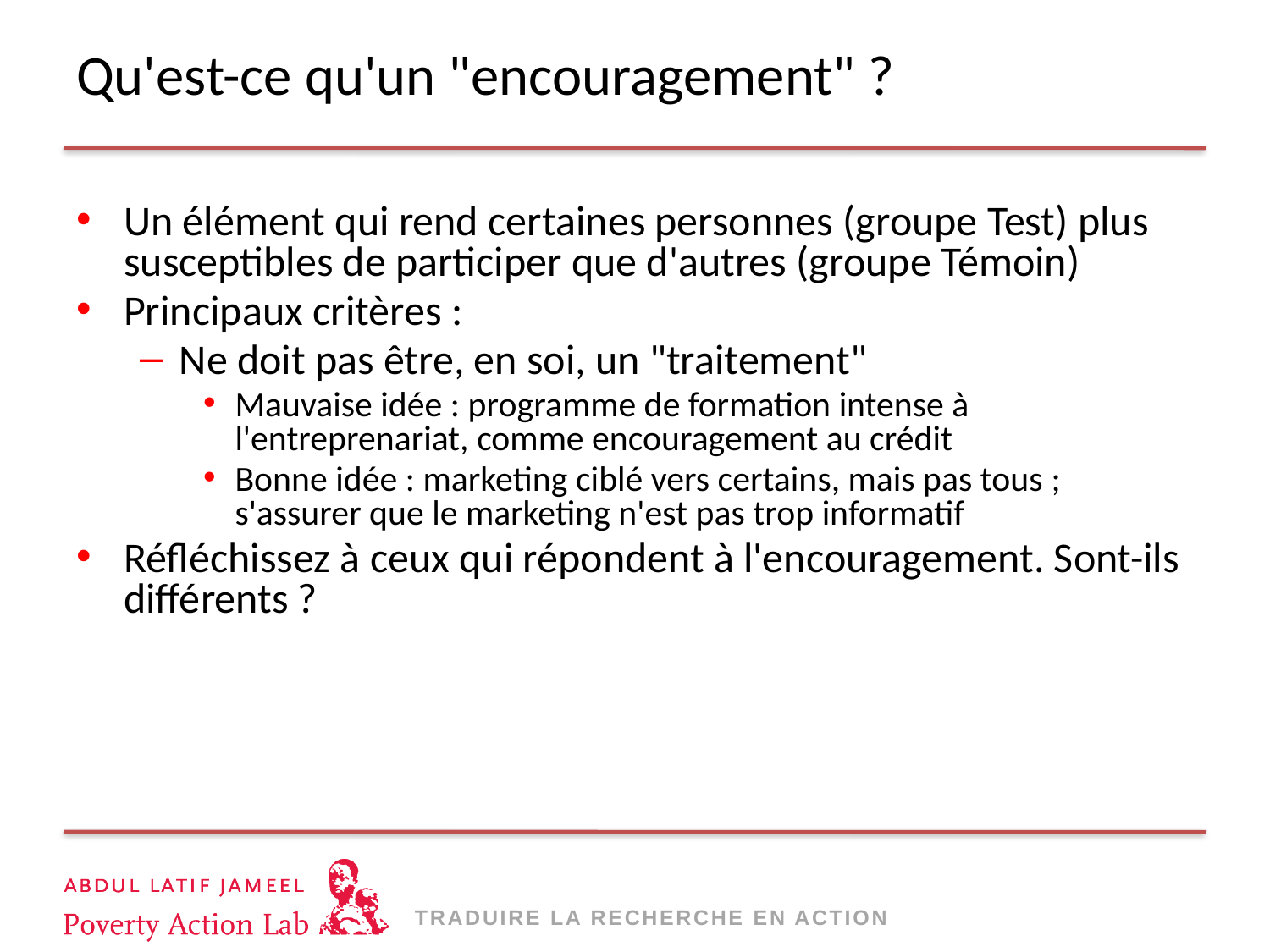

# Qu'est-ce qu'un "encouragement" ?
Un élément qui rend certaines personnes (groupe Test) plus susceptibles de participer que d'autres (groupe Témoin)
Principaux critères :
Ne doit pas être, en soi, un "traitement"
Mauvaise idée : programme de formation intense à l'entreprenariat, comme encouragement au crédit
Bonne idée : marketing ciblé vers certains, mais pas tous ; s'assurer que le marketing n'est pas trop informatif
Réfléchissez à ceux qui répondent à l'encouragement. Sont-ils différents ?